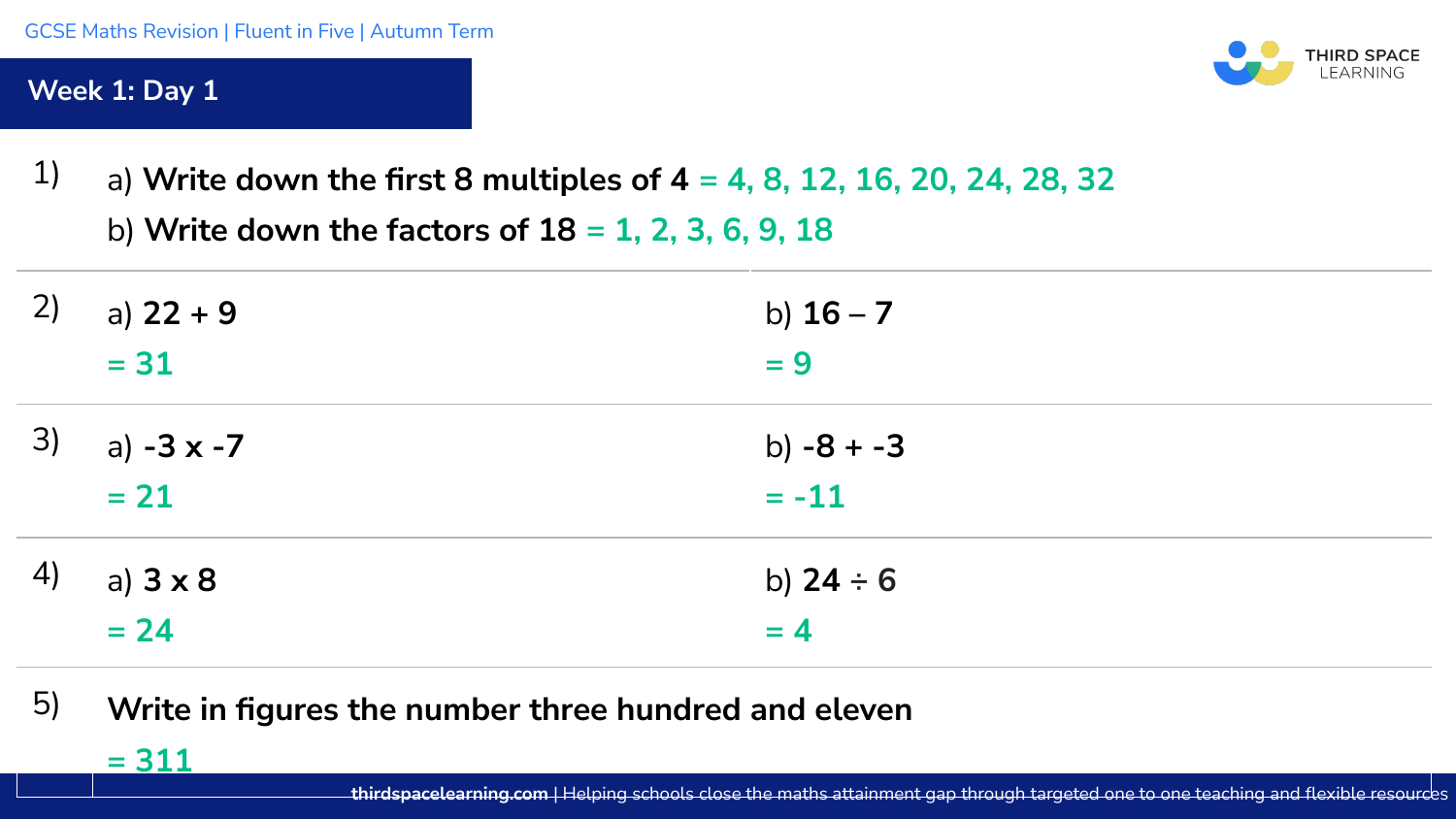

Week 1: Day 1
| 1) | a) Write down the first 8 multiples of 4 = 4, 8, 12, 16, 20, 24, 28, 32 b) Write down the factors of 18 = 1, 2, 3, 6, 9, 18 |  |
| --- | --- | --- |
| 2) | a) 22 + 9 = 31 | b) 16 – 7 = 9 |
| 3) | a) -3 x -7 = 21 | b) -8 + -3 = -11 |
| 4) | a) 3 x 8 = 24 | b) 24 ÷ 6 = 4 |
| 5) | Write in figures the number three hundred and eleven = 311 |  |